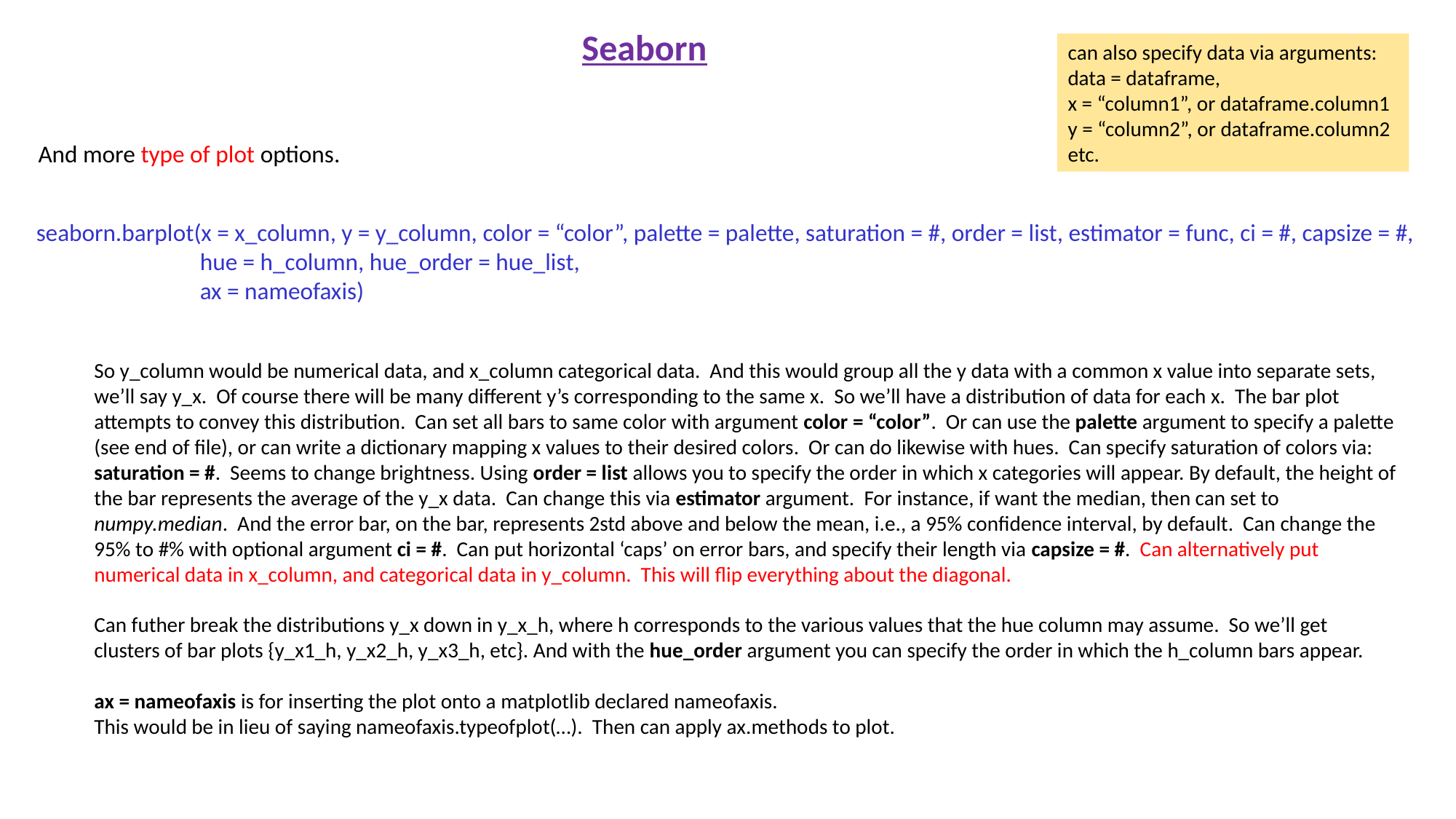

Seaborn
can also specify data via arguments:
data = dataframe,
x = “column1”, or dataframe.column1
y = “column2”, or dataframe.column2
etc.
And more type of plot options.
seaborn.barplot(x = x_column, y = y_column, color = “color”, palette = palette, saturation = #, order = list, estimator = func, ci = #, capsize = #,
	          hue = h_column, hue_order = hue_list,
	          ax = nameofaxis)
So y_column would be numerical data, and x_column categorical data.  And this would group all the y data with a common x value into separate sets, we’ll say y_x.  Of course there will be many different y’s corresponding to the same x.  So we’ll have a distribution of data for each x.  The bar plot attempts to convey this distribution.  Can set all bars to same color with argument color = “color”.  Or can use the palette argument to specify a palette (see end of file), or can write a dictionary mapping x values to their desired colors.  Or can do likewise with hues.  Can specify saturation of colors via: saturation = #.  Seems to change brightness. Using order = list allows you to specify the order in which x categories will appear. By default, the height of the bar represents the average of the y_x data.  Can change this via estimator argument.  For instance, if want the median, then can set to numpy.median.  And the error bar, on the bar, represents 2std above and below the mean, i.e., a 95% confidence interval, by default.  Can change the 95% to #% with optional argument ci = #.  Can put horizontal ‘caps’ on error bars, and specify their length via capsize = #.  Can alternatively put numerical data in x_column, and categorical data in y_column.  This will flip everything about the diagonal.

Can futher break the distributions y_x down in y_x_h, where h corresponds to the various values that the hue column may assume.  So we’ll get clusters of bar plots {y_x1_h, y_x2_h, y_x3_h, etc}. And with the hue_order argument you can specify the order in which the h_column bars appear.

ax = nameofaxis is for inserting the plot onto a matplotlib declared nameofaxis.
This would be in lieu of saying nameofaxis.typeofplot(…).  Then can apply ax.methods to plot.